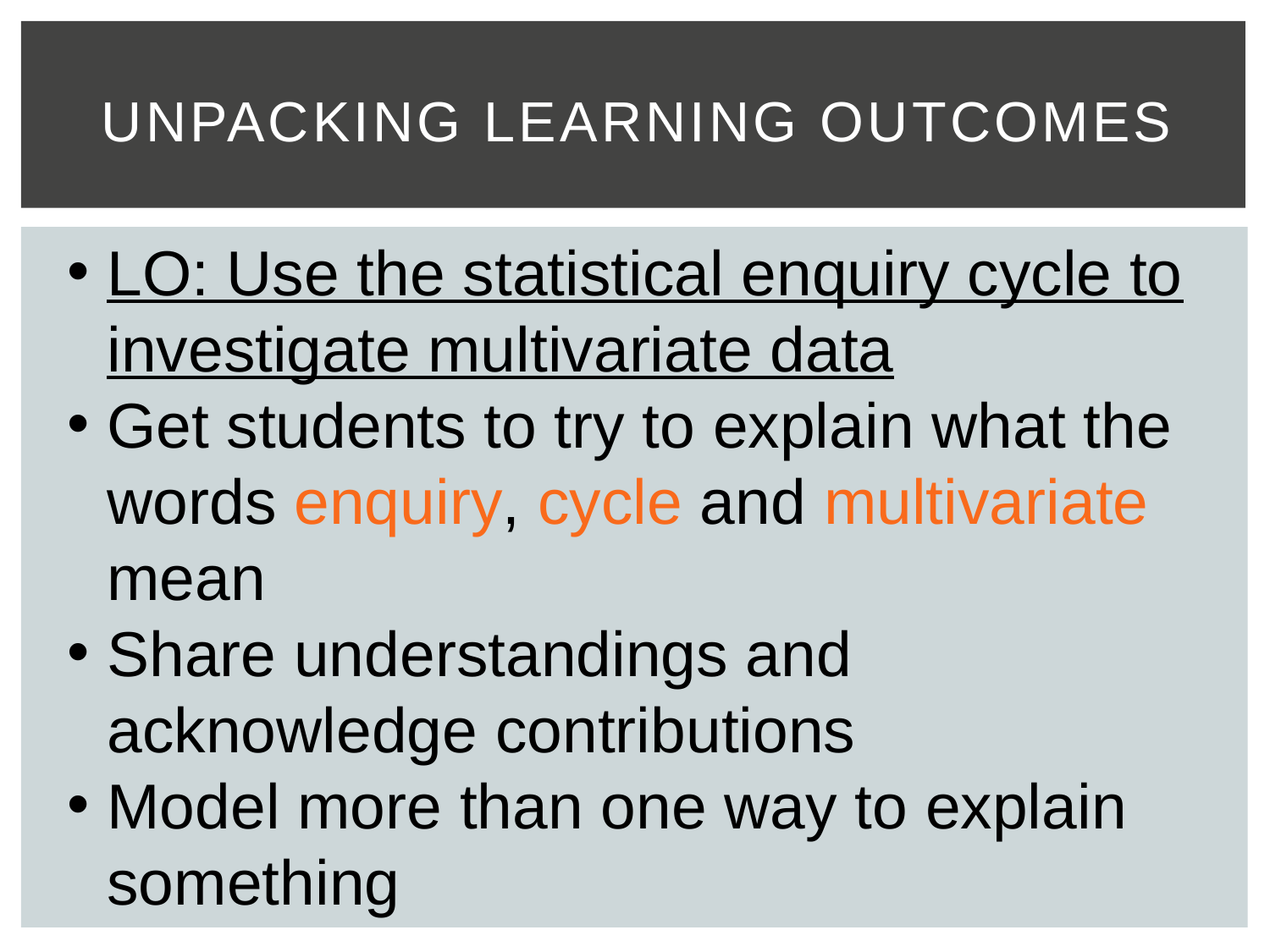

# UNPACKING LEARNING OUTCOMES
LO: Use the statistical enquiry cycle to investigate multivariate data
Get students to try to explain what the words enquiry, cycle and multivariate mean
Share understandings and acknowledge contributions
Model more than one way to explain something